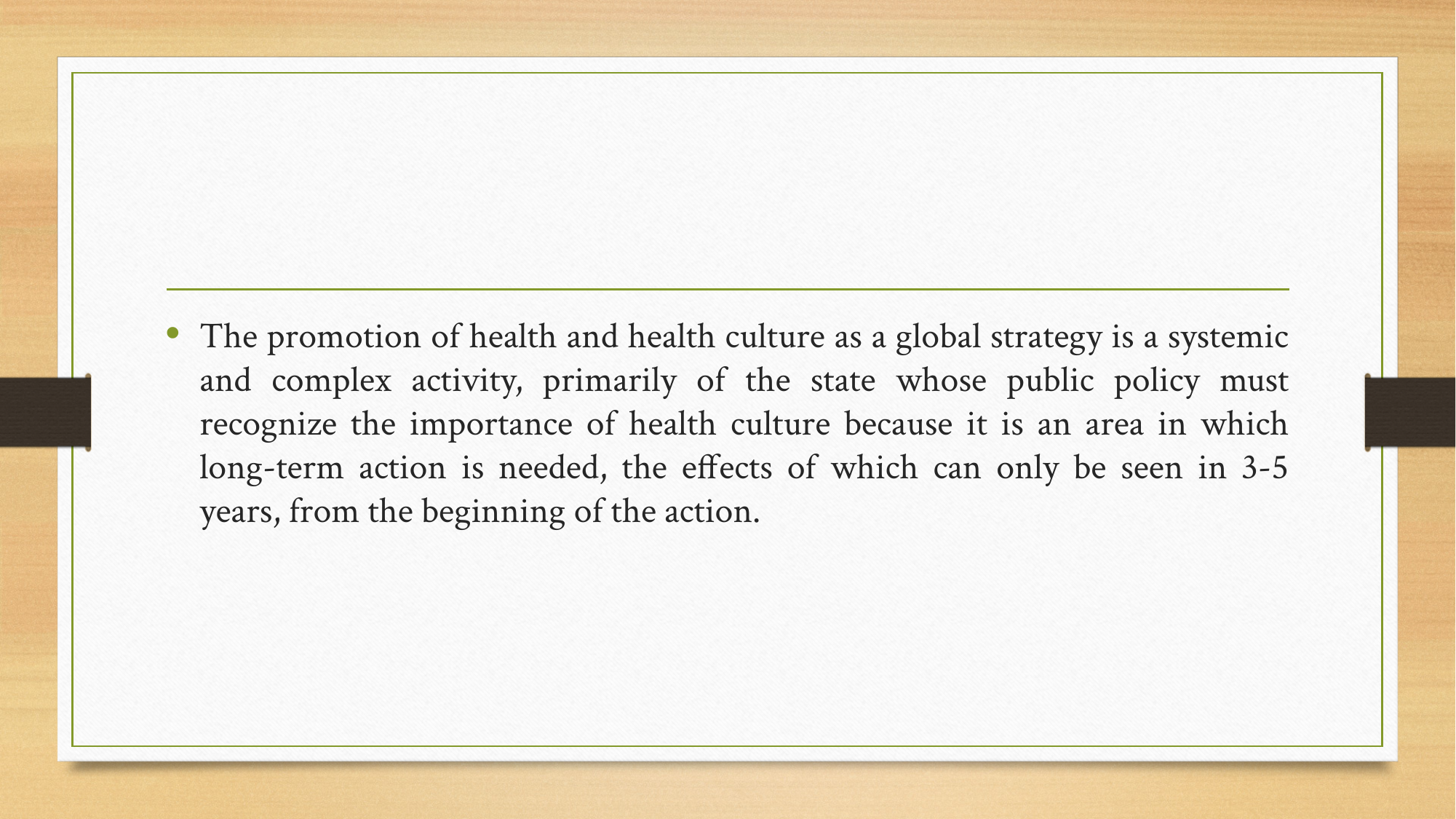

The promotion of health and health culture as a global strategy is a systemic and complex activity, primarily of the state whose public policy must recognize the importance of health culture because it is an area in which long-term action is needed, the effects of which can only be seen in 3-5 years, from the beginning of the action.